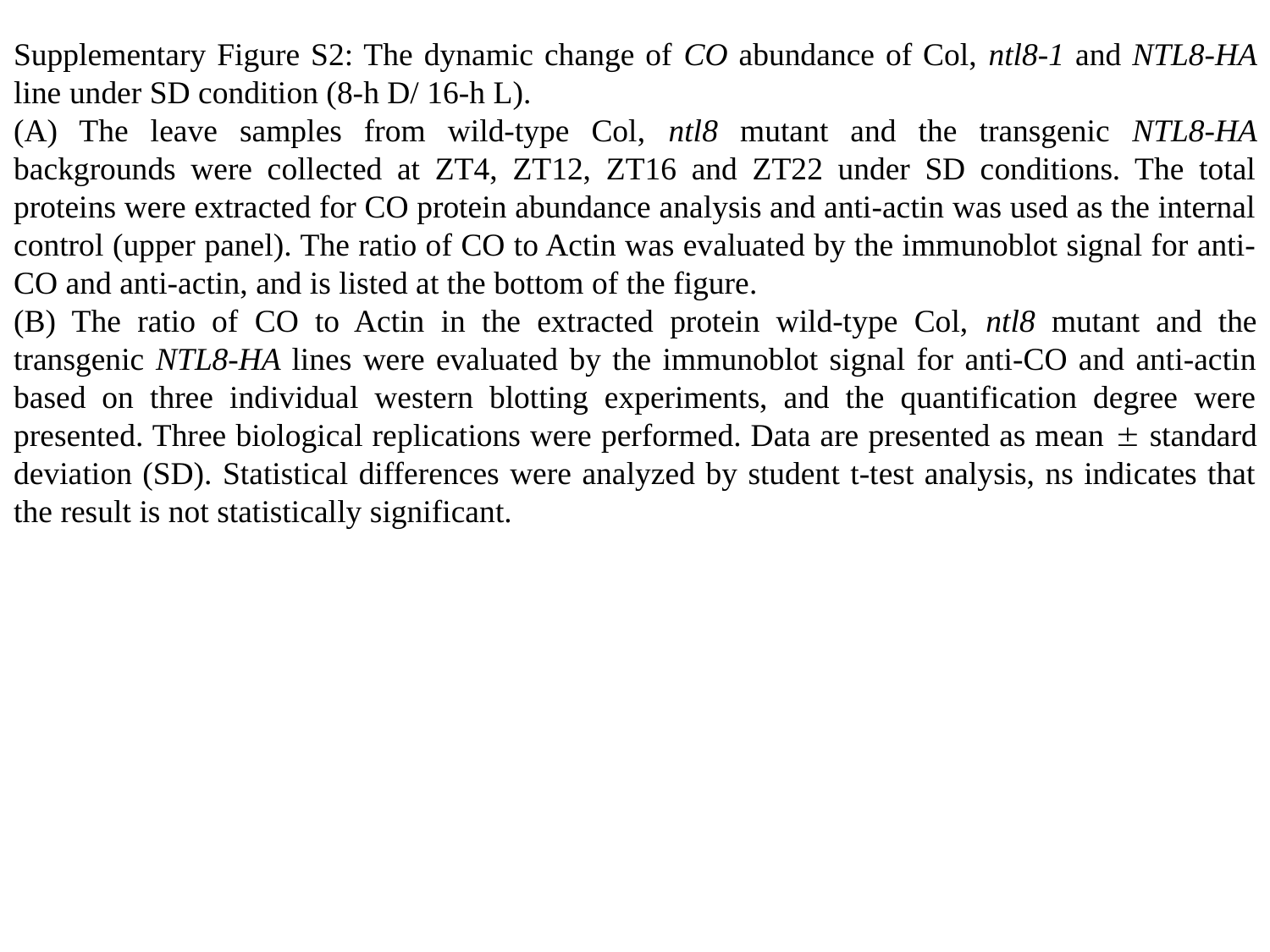

Supplementary Figure S2: The dynamic change of CO abundance of Col, ntl8-1 and NTL8-HA line under SD condition (8-h D/ 16-h L).
(A) The leave samples from wild-type Col, ntl8 mutant and the transgenic NTL8-HA backgrounds were collected at ZT4, ZT12, ZT16 and ZT22 under SD conditions. The total proteins were extracted for CO protein abundance analysis and anti-actin was used as the internal control (upper panel). The ratio of CO to Actin was evaluated by the immunoblot signal for anti-CO and anti-actin, and is listed at the bottom of the figure.
(B) The ratio of CO to Actin in the extracted protein wild-type Col, ntl8 mutant and the transgenic NTL8-HA lines were evaluated by the immunoblot signal for anti-CO and anti-actin based on three individual western blotting experiments, and the quantification degree were presented. Three biological replications were performed. Data are presented as mean ± standard deviation (SD). Statistical differences were analyzed by student t-test analysis, ns indicates that the result is not statistically significant.